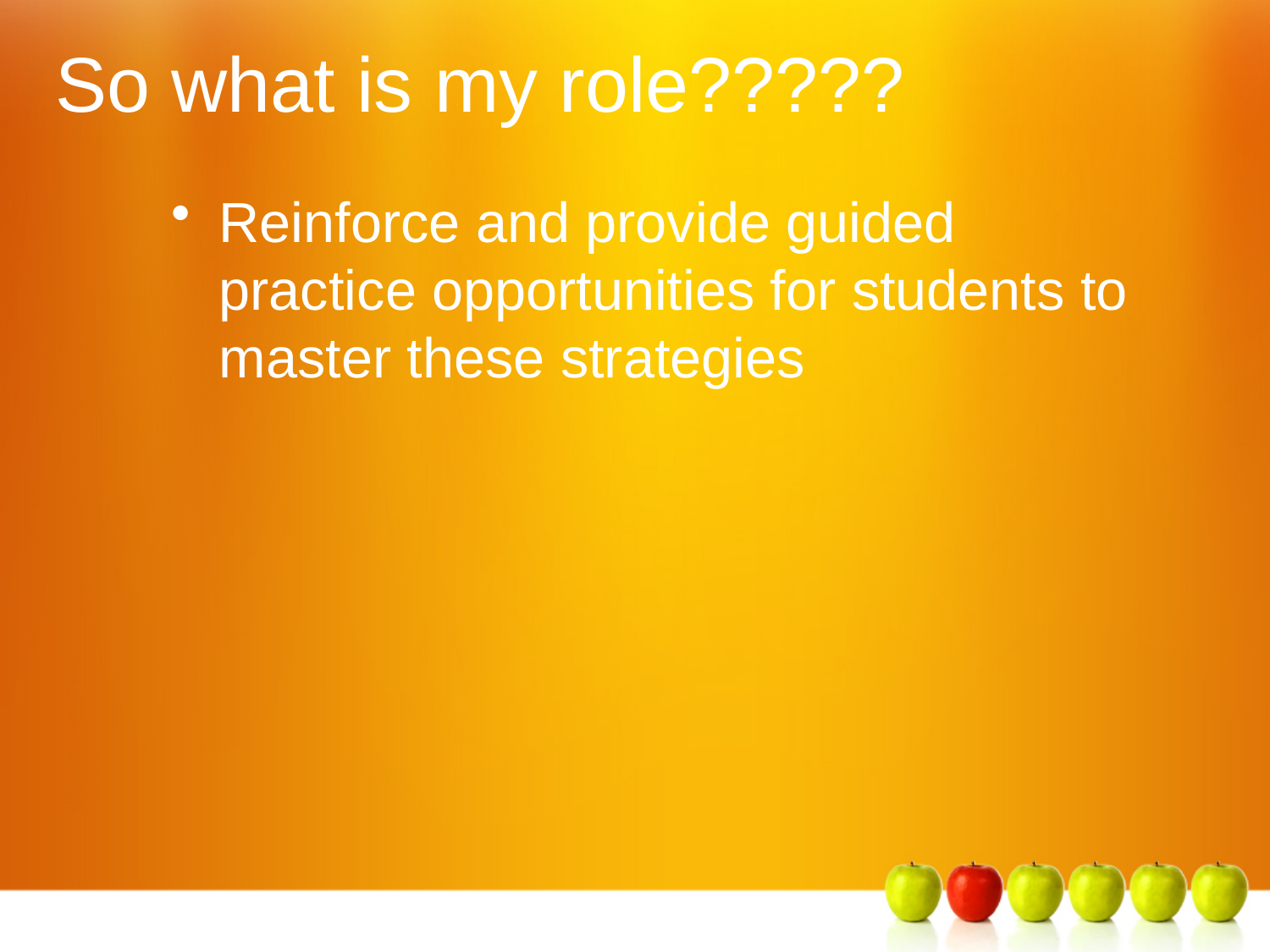

# So what is my role?????
Reinforce and provide guided practice opportunities for students to master these strategies